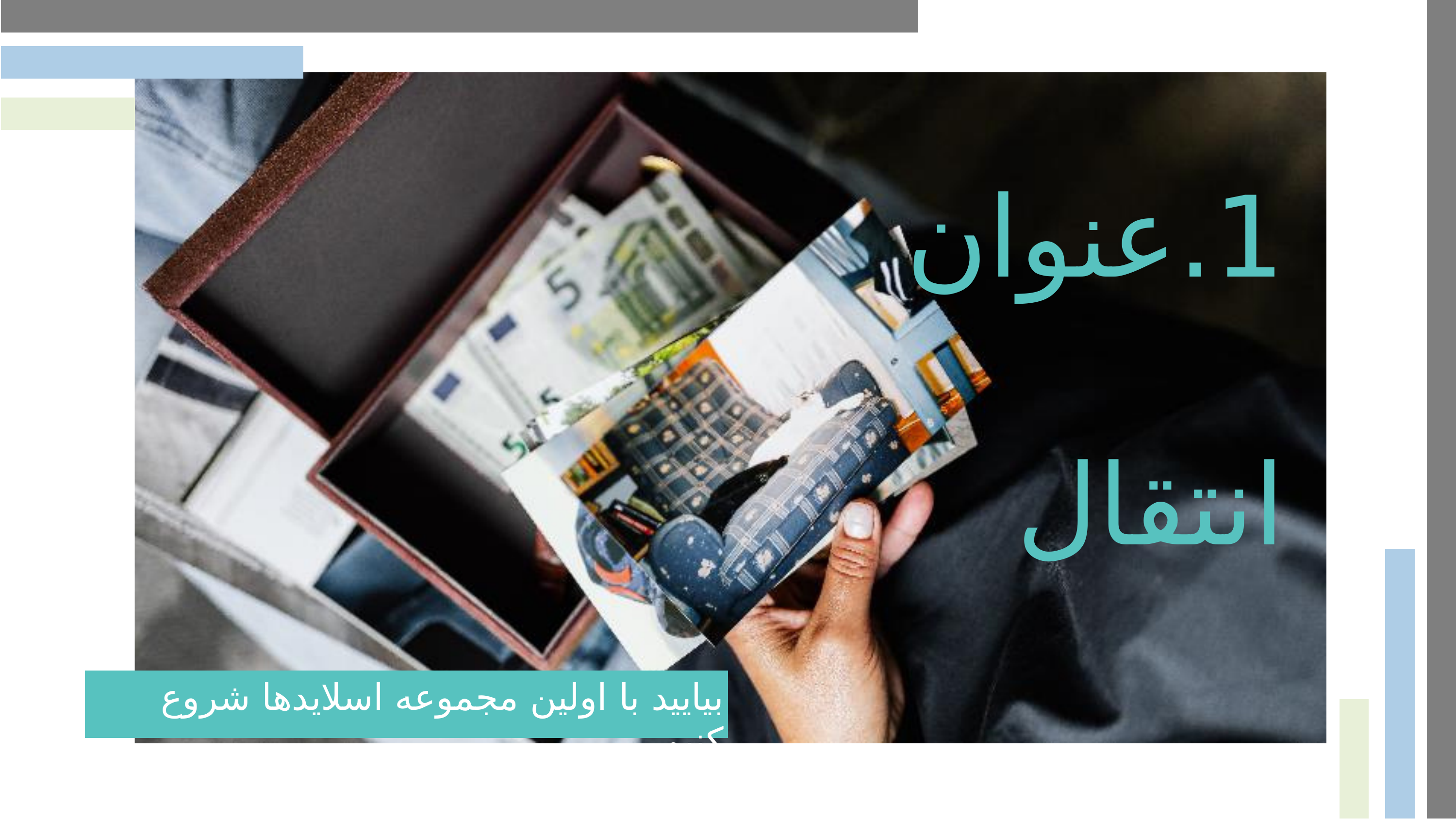

1.عنوان انتقال

بیایید با اولین مجموعه اسلایدها شروع کنیم